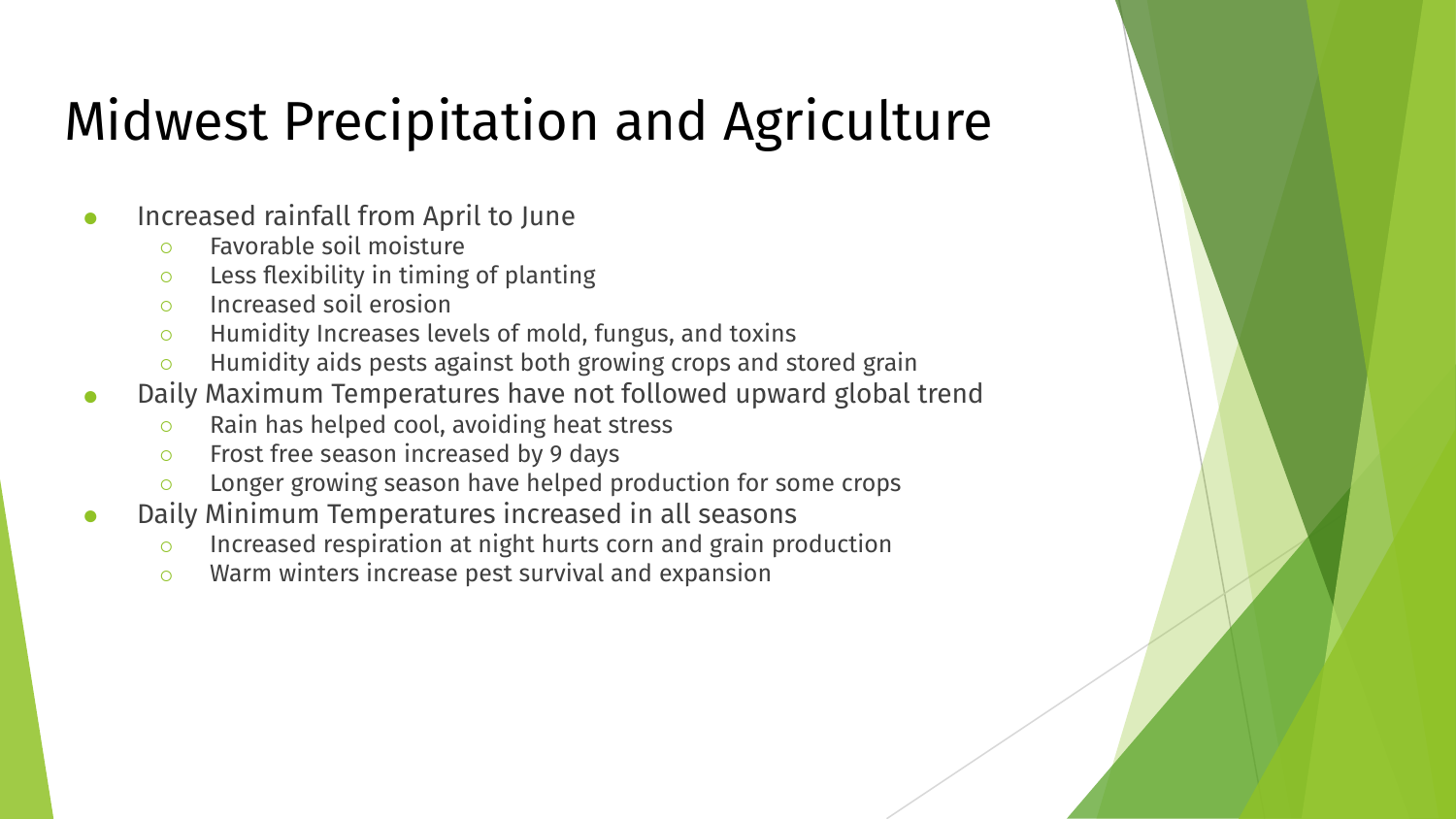

# Midwest Precipitation and Agriculture
Increased rainfall from April to June
Favorable soil moisture
Less flexibility in timing of planting
Increased soil erosion
Humidity Increases levels of mold, fungus, and toxins
Humidity aids pests against both growing crops and stored grain
Daily Maximum Temperatures have not followed upward global trend
Rain has helped cool, avoiding heat stress
Frost free season increased by 9 days
Longer growing season have helped production for some crops
Daily Minimum Temperatures increased in all seasons
Increased respiration at night hurts corn and grain production
Warm winters increase pest survival and expansion